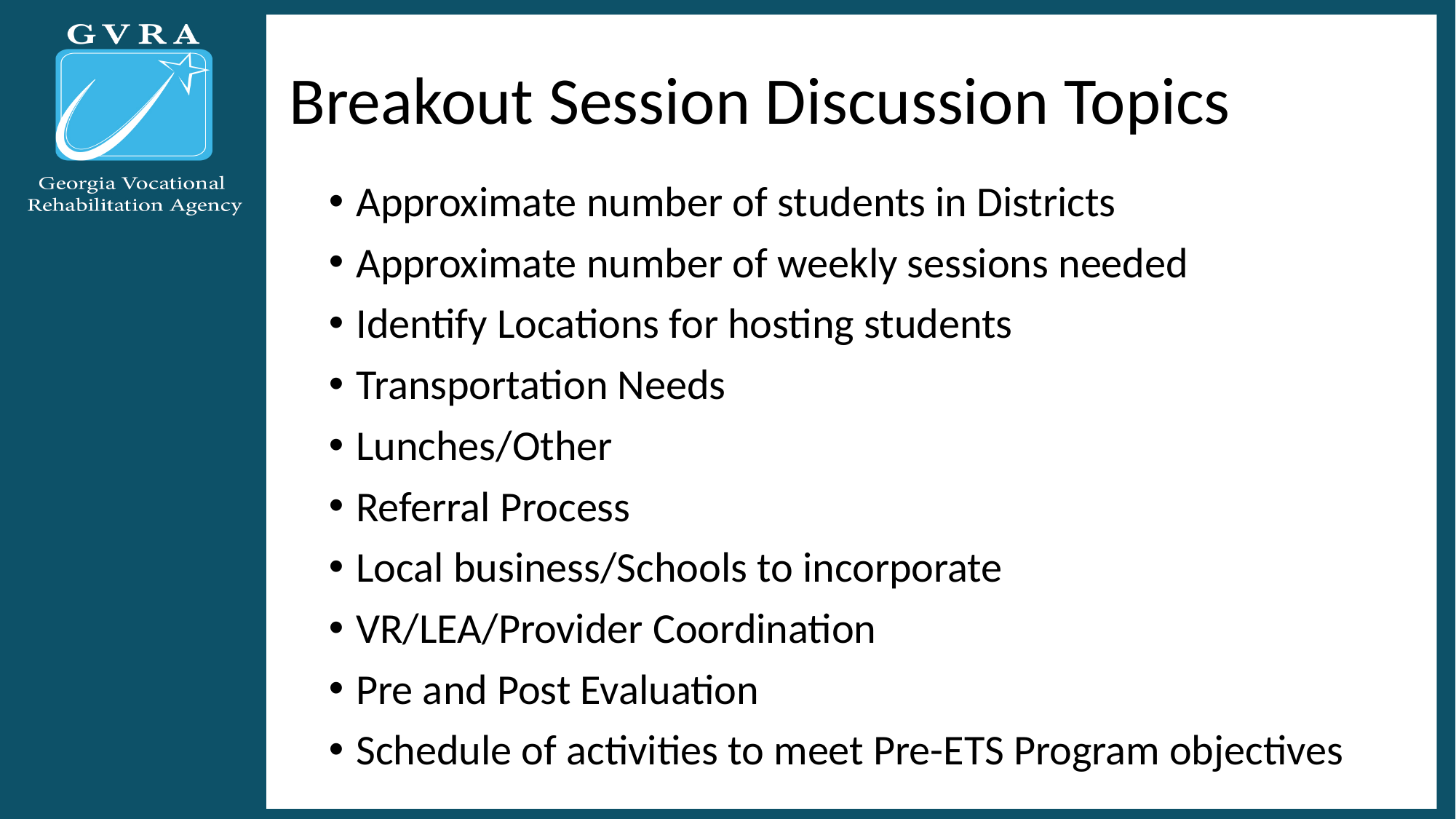

# Breakout Session Discussion Topics
Approximate number of students in Districts
Approximate number of weekly sessions needed
Identify Locations for hosting students
Transportation Needs
Lunches/Other
Referral Process
Local business/Schools to incorporate
VR/LEA/Provider Coordination
Pre and Post Evaluation
Schedule of activities to meet Pre-ETS Program objectives